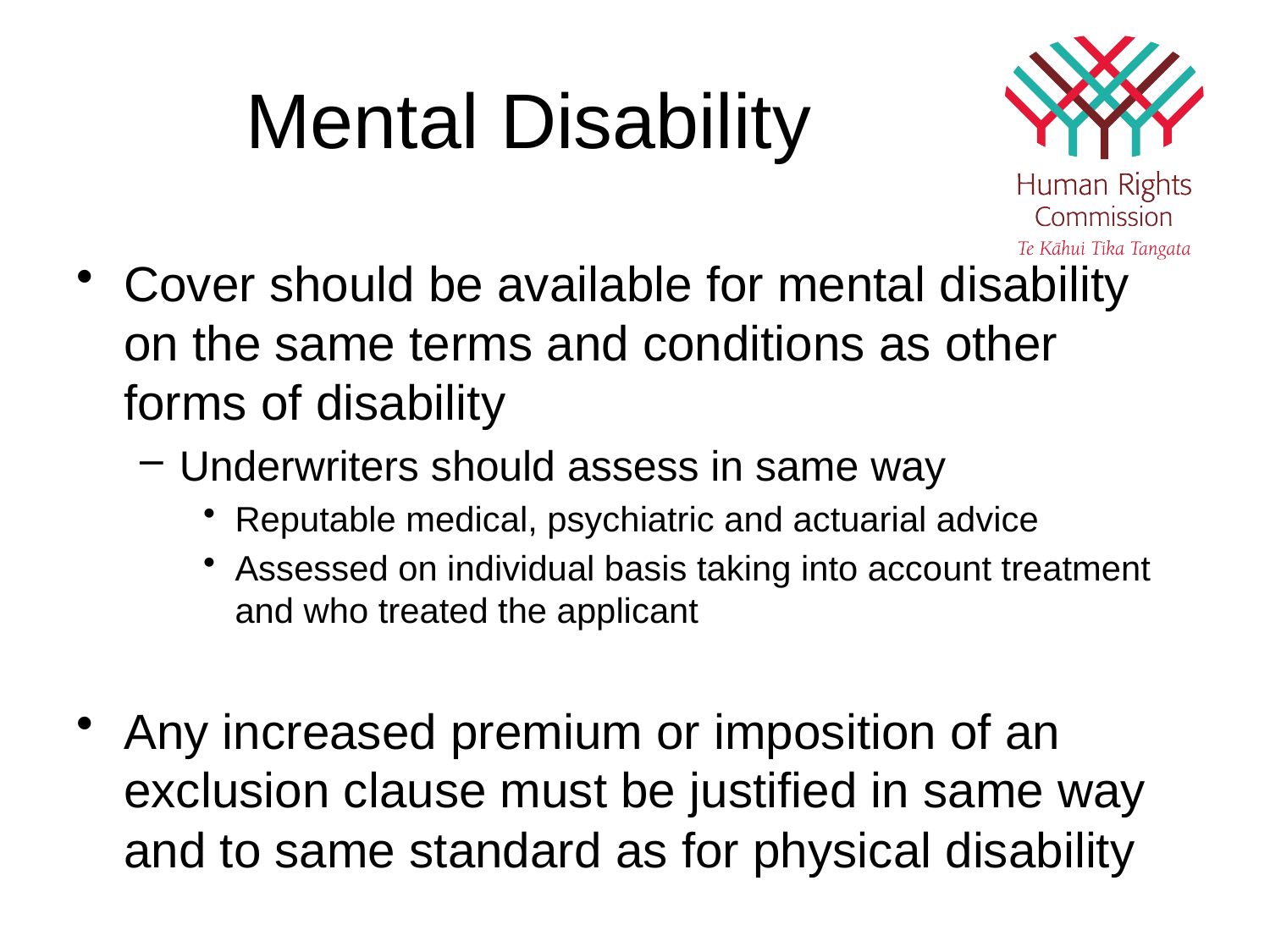

# Mental Disability
Cover should be available for mental disability on the same terms and conditions as other forms of disability
Underwriters should assess in same way
Reputable medical, psychiatric and actuarial advice
Assessed on individual basis taking into account treatment and who treated the applicant

Any increased premium or imposition of an exclusion clause must be justified in same way and to same standard as for physical disability